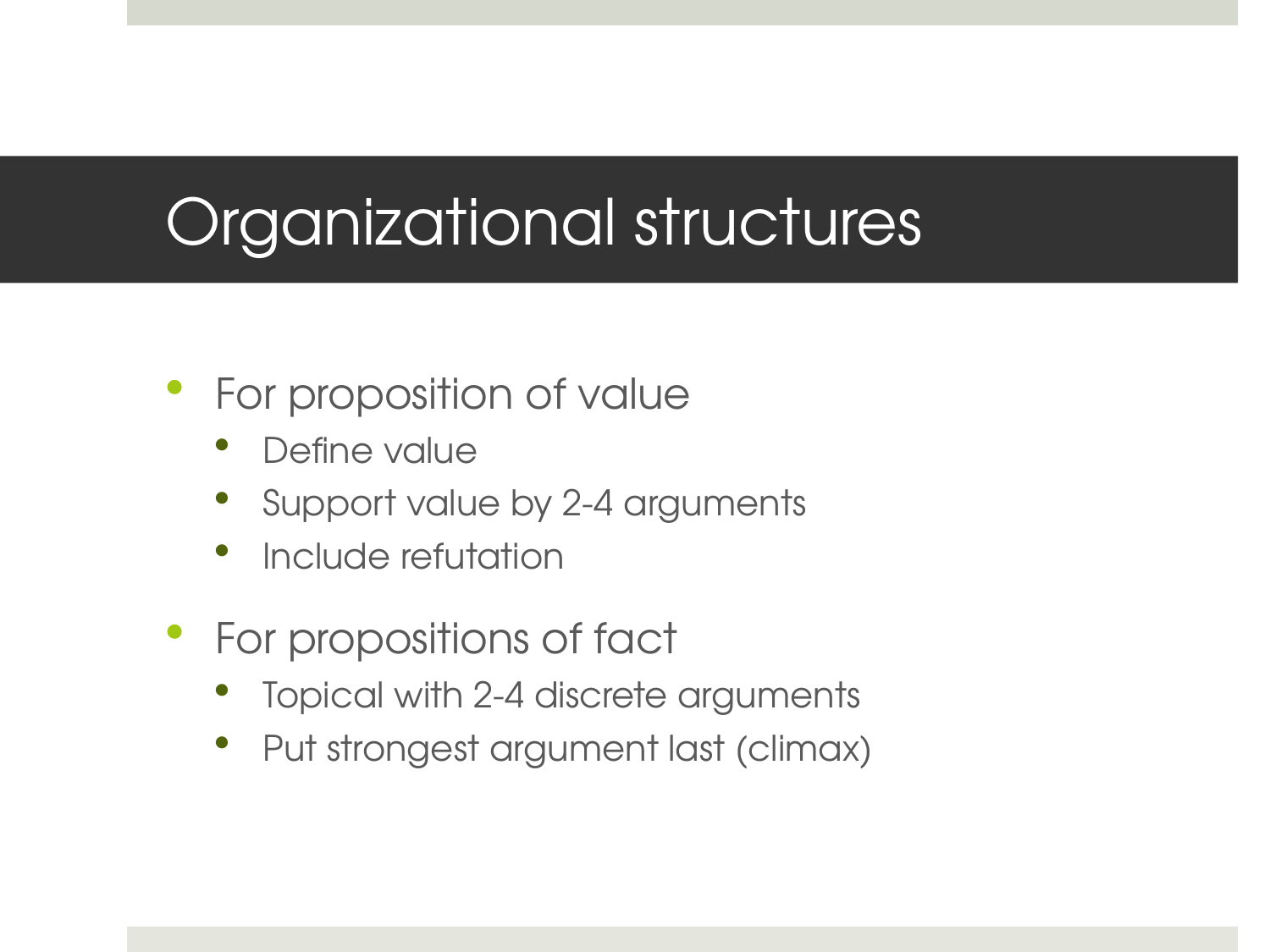

# Organizational structures
For proposition of value
Define value
Support value by 2-4 arguments
Include refutation
For propositions of fact
Topical with 2-4 discrete arguments
Put strongest argument last (climax)